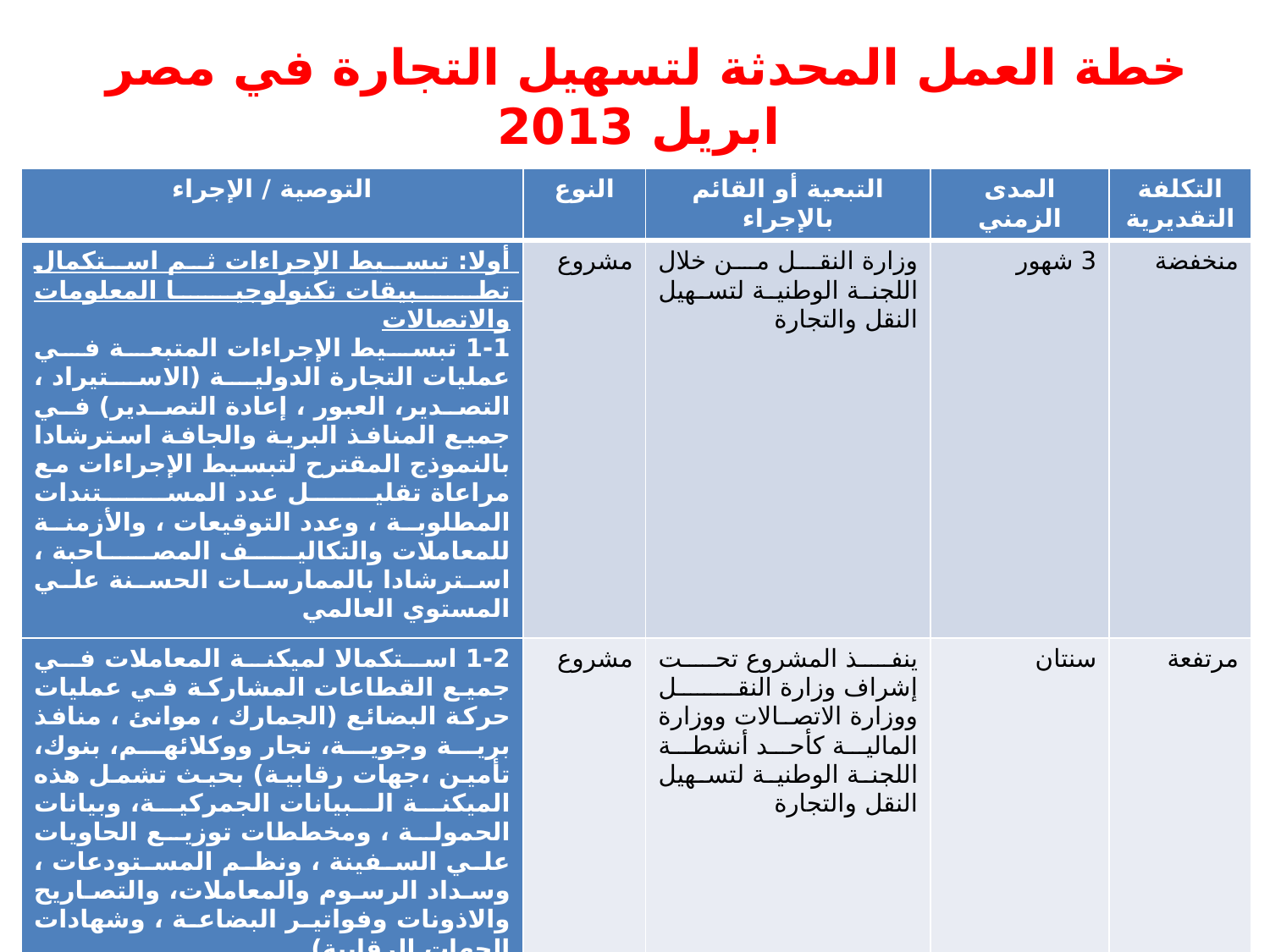

خطة العمل المحدثة لتسهيل التجارة في مصر   ابريل 2013
| التوصية / الإجراء | النوع | التبعية أو القائم بالإجراء | المدى الزمني | التكلفة التقديرية |
| --- | --- | --- | --- | --- |
| أولا: تبسيط الإجراءات ثم استكمال تطبيقات تكنولوجيا المعلومات والاتصالات 1-1 تبسيط الإجراءات المتبعة في عمليات التجارة الدولية (الاستيراد ، التصدير، العبور ، إعادة التصدير) في جميع المنافذ البرية والجافة استرشادا بالنموذج المقترح لتبسيط الإجراءات مع مراعاة تقليل عدد المستندات المطلوبة ، وعدد التوقيعات ، والأزمنة للمعاملات والتكاليف المصاحبة ، استرشادا بالممارسات الحسنة علي المستوي العالمي | مشروع | وزارة النقل من خلال اللجنة الوطنية لتسهيل النقل والتجارة | 3 شهور | منخفضة |
| 1-2 استكمالا لميكنة المعاملات في جميع القطاعات المشاركة في عمليات حركة البضائع (الجمارك ، موانئ ، منافذ برية وجوية، تجار ووكلائهم، بنوك، تأمين ،جهات رقابية) بحيث تشمل هذه الميكنة البيانات الجمركية، وبيانات الحمولة ، ومخططات توزيع الحاويات علي السفينة ، ونظم المستودعات ، وسداد الرسوم والمعاملات، والتصاريح والاذونات وفواتير البضاعة ، وشهادات الجهات الرقابية) | مشروع | ينفذ المشروع تحت إشراف وزارة النقل ووزارة الاتصالات ووزارة المالية كأحد أنشطة اللجنة الوطنية لتسهيل النقل والتجارة | سنتان | مرتفعة |
| 1-3 استكمالا لتطبيق تكنولوجيا المعلومات (IT) والتبادل الالكتروني للبيانات (EDI) بين جميع الإطراف المشاركة في الإجراءات ،بحيث تربط جميع تلك الإطراف في نظام متكامل يتبع فيه نظام موحد للتبادل الالكتروني للبيانات يتفق مع المواصفات العالمية للرسائل الالكترونية (انظر النموذج المقترح لتبسيط سير الإجراءات) | مشروع | ينفذ المشروع تحت إشراف وزارة النقل ووزارة الاتصالات كأحد أنشطة اللجنة الوطنية لتسهيل النقل والتجارة | 4 سنوات | مرتفعة |